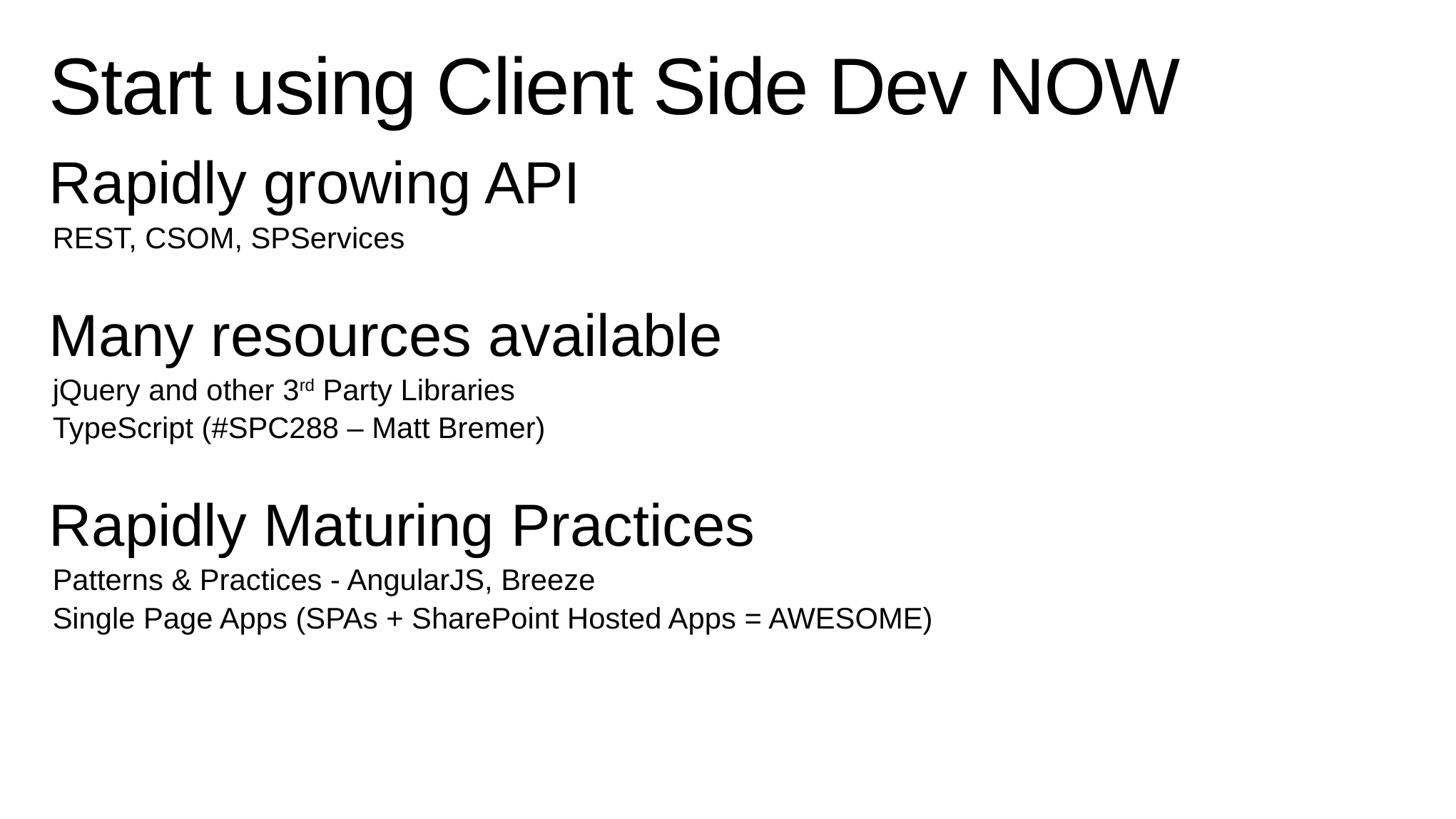

# Start using Client Side Dev NOW
Rapidly growing API
REST, CSOM, SPServices

Many resources available
jQuery and other 3rd Party Libraries
TypeScript (#SPC288 – Matt Bremer)

Rapidly Maturing Practices
Patterns & Practices - AngularJS, Breeze
Single Page Apps (SPAs + SharePoint Hosted Apps = AWESOME)